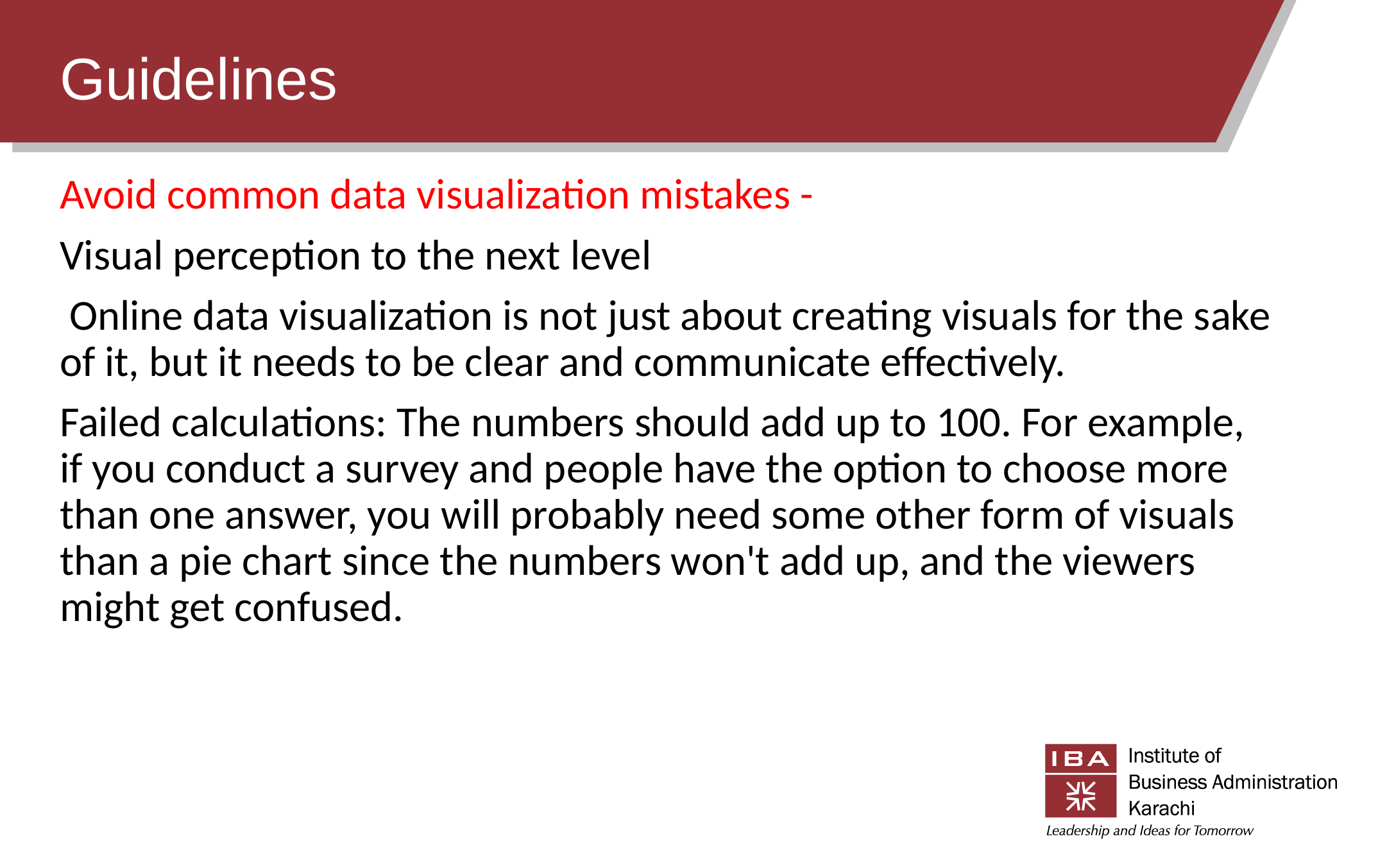

# Guidelines
Avoid common data visualization mistakes -
Visual perception to the next level
 Online data visualization is not just about creating visuals for the sake of it, but it needs to be clear and communicate effectively.
Failed calculations: The numbers should add up to 100. For example, if you conduct a survey and people have the option to choose more than one answer, you will probably need some other form of visuals than a pie chart since the numbers won't add up, and the viewers might get confused.